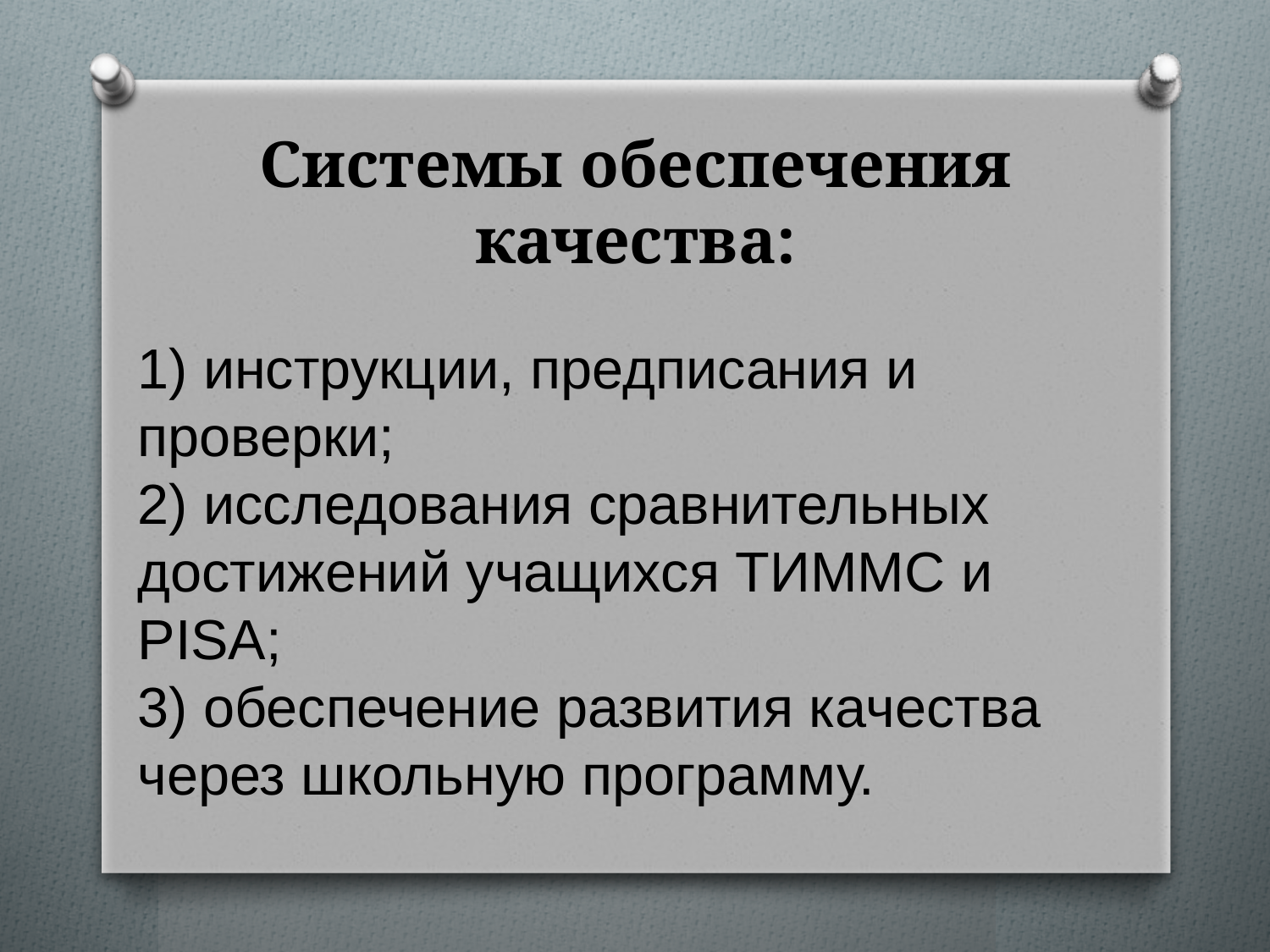

# Системы обеспечения качества:
1) инструкции, предписания и проверки;
2) исследования сравнительных достижений учащихся ТИММС и PISA;
3) обеспечение развития качества через школьную программу.